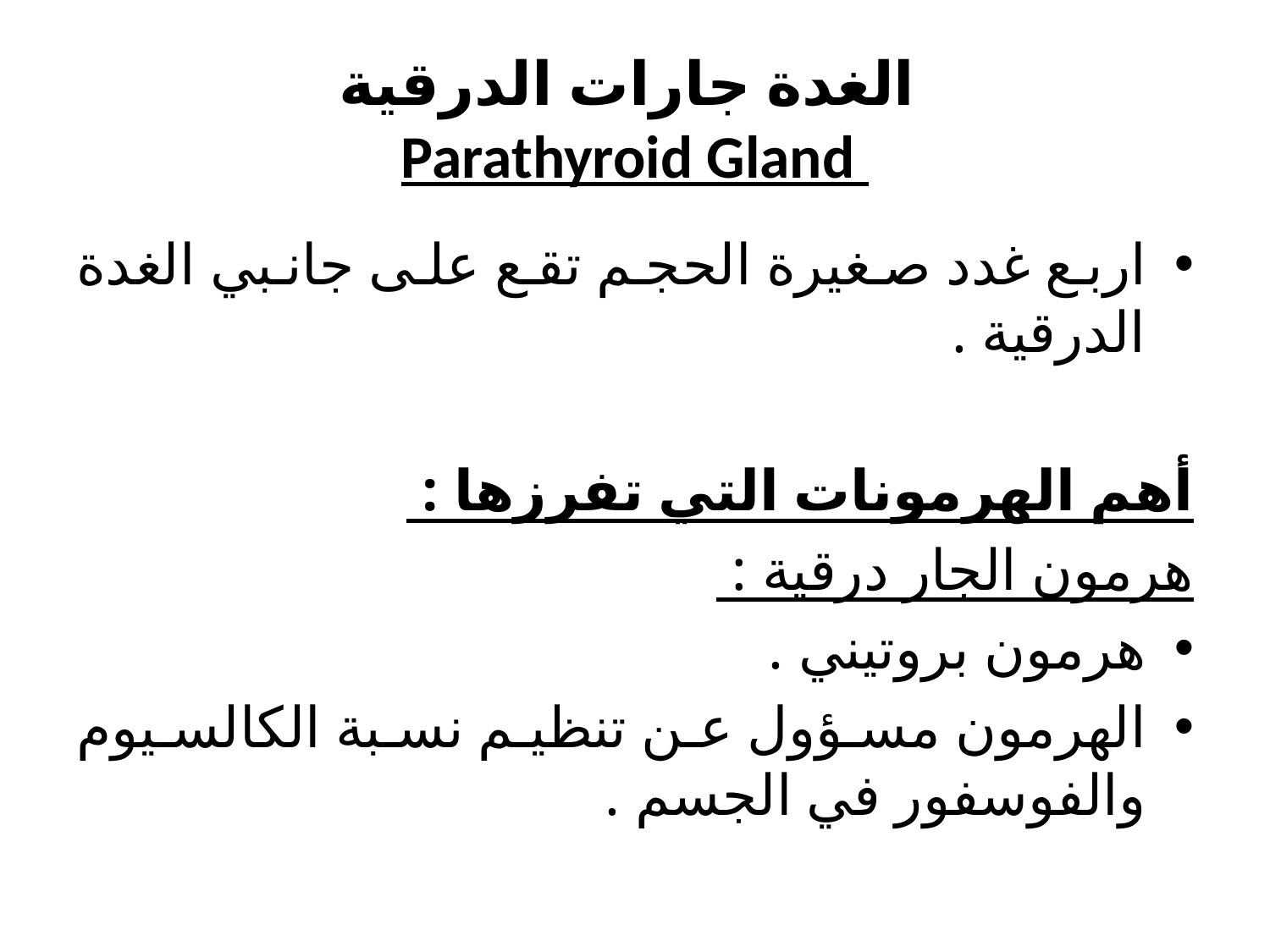

# الغدة جارات الدرقية Parathyroid Gland

اربع غدد صغيرة الحجم تقع على جانبي الغدة الدرقية .

أهم الهرمونات التي تفرزها :
هرمون الجار درقية :
هرمون بروتيني .
الهرمون مسؤول عن تنظيم نسبة الكالسيوم والفوسفور في الجسم .